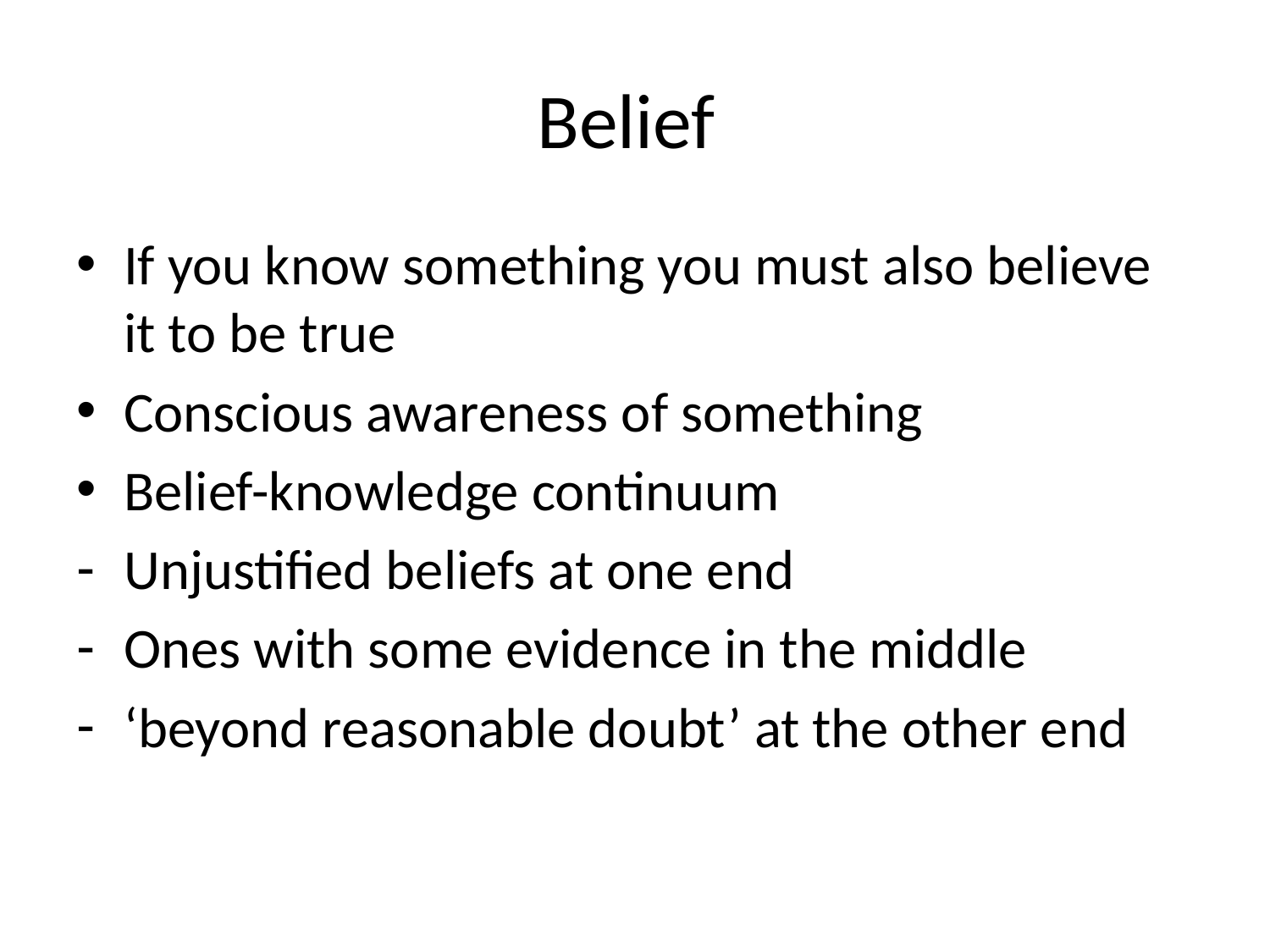

# Belief
If you know something you must also believe it to be true
Conscious awareness of something
Belief-knowledge continuum
Unjustified beliefs at one end
Ones with some evidence in the middle
‘beyond reasonable doubt’ at the other end